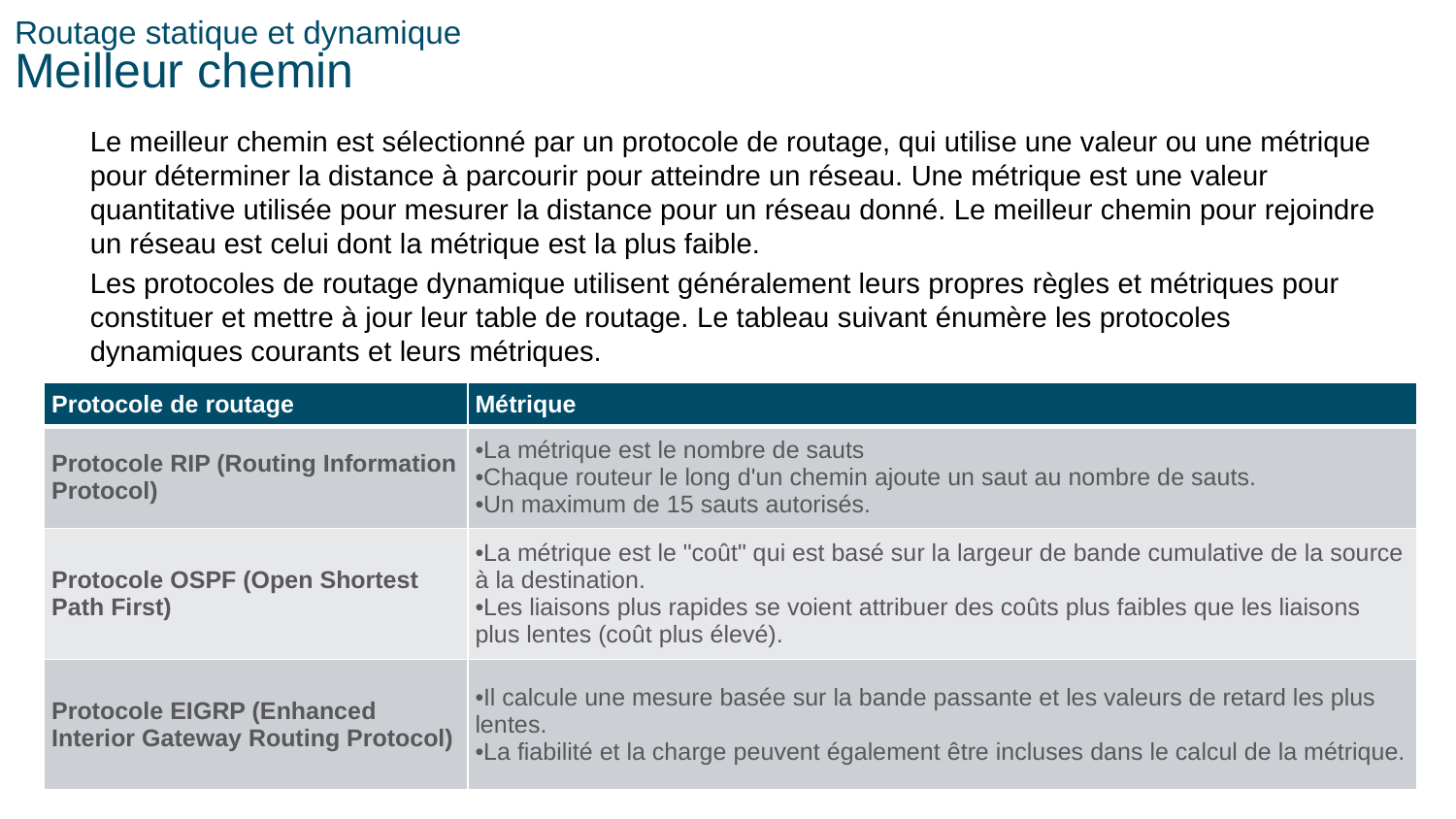

# Routage statique et dynamique Meilleur chemin
Le meilleur chemin est sélectionné par un protocole de routage, qui utilise une valeur ou une métrique pour déterminer la distance à parcourir pour atteindre un réseau. Une métrique est une valeur quantitative utilisée pour mesurer la distance pour un réseau donné. Le meilleur chemin pour rejoindre un réseau est celui dont la métrique est la plus faible.
Les protocoles de routage dynamique utilisent généralement leurs propres règles et métriques pour constituer et mettre à jour leur table de routage. Le tableau suivant énumère les protocoles dynamiques courants et leurs métriques.

| Protocole de routage | Métrique |
| --- | --- |
| Protocole RIP (Routing Information Protocol) | La métrique est le nombre de sauts Chaque routeur le long d'un chemin ajoute un saut au nombre de sauts. Un maximum de 15 sauts autorisés. |
| Protocole OSPF (Open Shortest Path First) | La métrique est le "coût" qui est basé sur la largeur de bande cumulative de la source à la destination. Les liaisons plus rapides se voient attribuer des coûts plus faibles que les liaisons plus lentes (coût plus élevé). |
| Protocole EIGRP (Enhanced Interior Gateway Routing Protocol) | Il calcule une mesure basée sur la bande passante et les valeurs de retard les plus lentes. La fiabilité et la charge peuvent également être incluses dans le calcul de la métrique. |